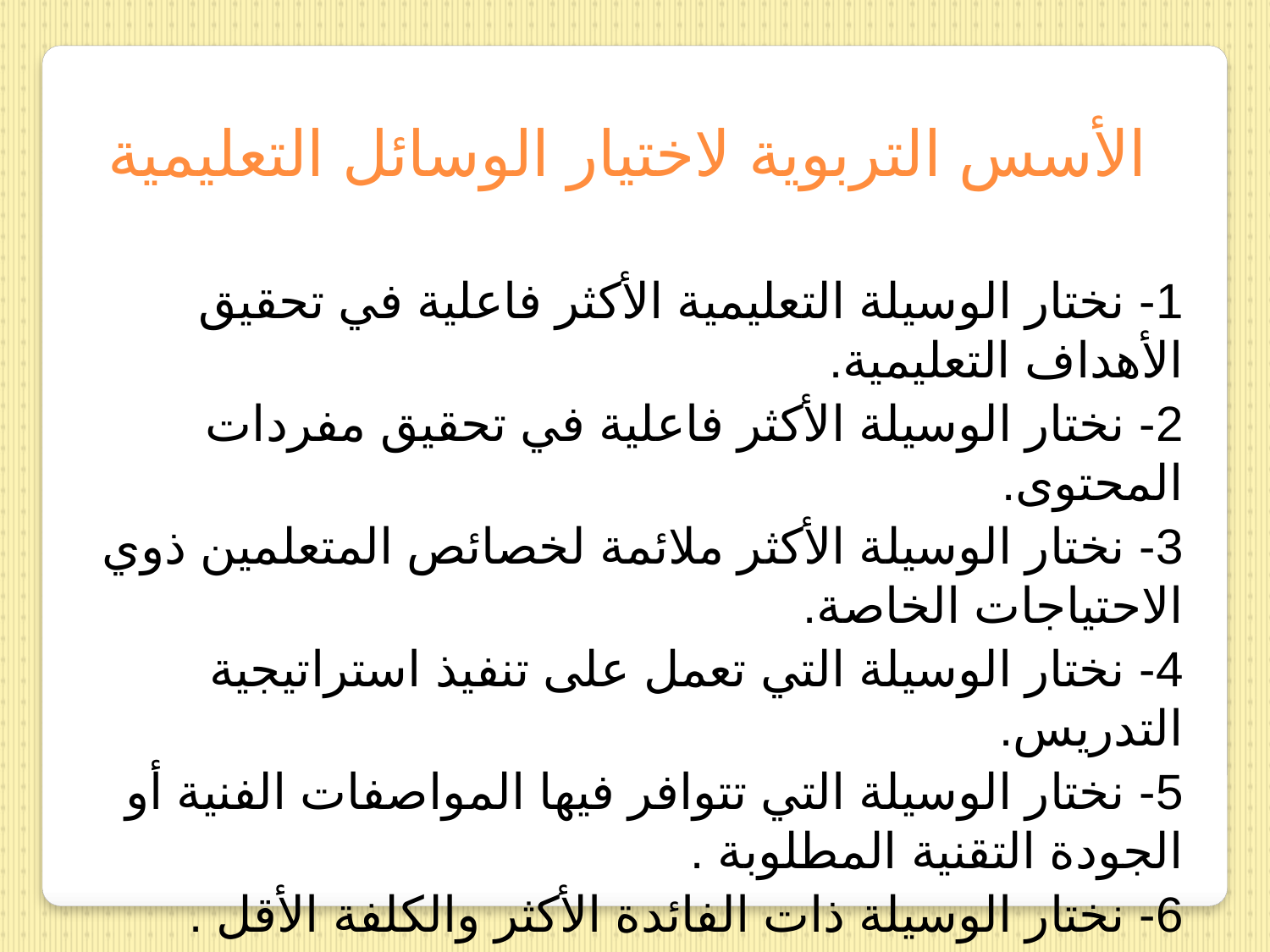

# الأسس التربوية لاختيار الوسائل التعليمية
1- نختار الوسيلة التعليمية الأكثر فاعلية في تحقيق الأهداف التعليمية.
2- نختار الوسيلة الأكثر فاعلية في تحقيق مفردات المحتوى.
3- نختار الوسيلة الأكثر ملائمة لخصائص المتعلمين ذوي الاحتياجات الخاصة.
4- نختار الوسيلة التي تعمل على تنفيذ استراتيجية التدريس.
5- نختار الوسيلة التي تتوافر فيها المواصفات الفنية أو الجودة التقنية المطلوبة .
6- نختار الوسيلة ذات الفائدة الأكثر والكلفة الأقل .
7- نختار الوسيلة التي تتوافر لها إمكانيات العرض الناجح.